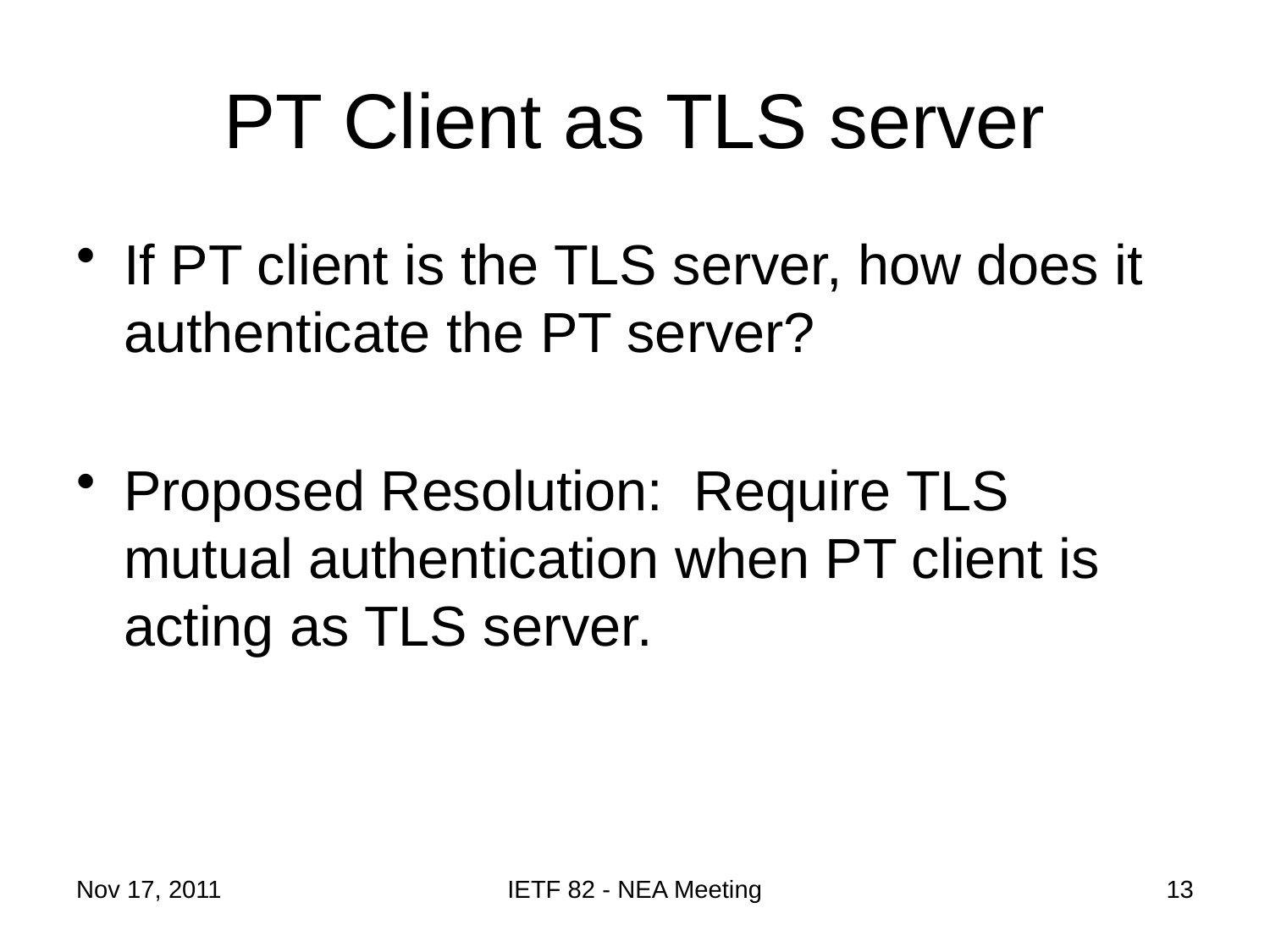

# PT Client as TLS server
If PT client is the TLS server, how does it authenticate the PT server?

Proposed Resolution:  Require TLS mutual authentication when PT client is acting as TLS server.
Nov 17, 2011
IETF 82 - NEA Meeting
13